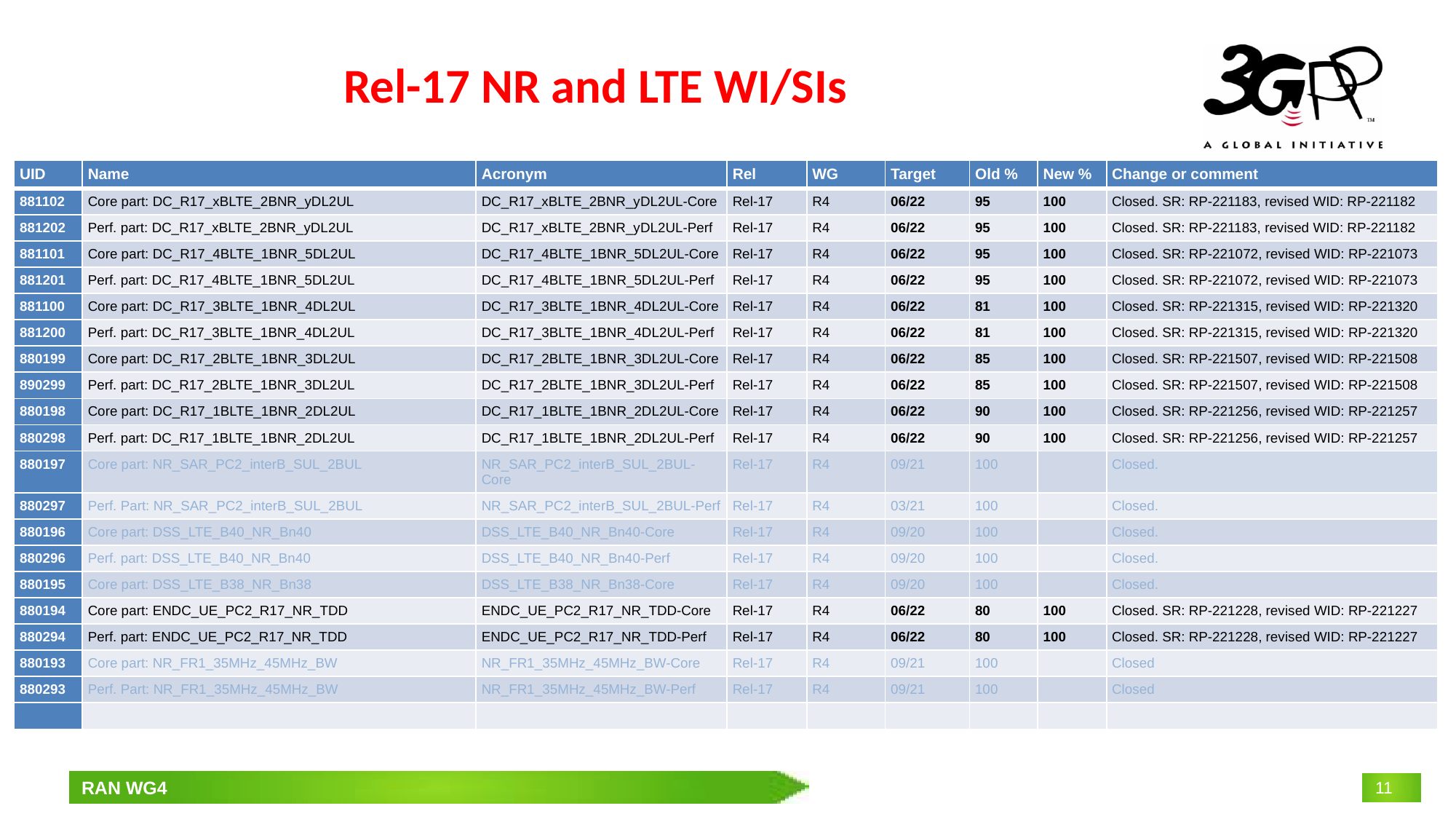

# Rel-17 NR and LTE WI/SIs
| UID | Name | Acronym | Rel | WG | Target | Old % | New % | Change or comment |
| --- | --- | --- | --- | --- | --- | --- | --- | --- |
| 881102 | Core part: DC\_R17\_xBLTE\_2BNR\_yDL2UL | DC\_R17\_xBLTE\_2BNR\_yDL2UL-Core | Rel-17 | R4 | 06/22 | 95 | 100 | Closed. SR: RP-221183, revised WID: RP-221182 |
| 881202 | Perf. part: DC\_R17\_xBLTE\_2BNR\_yDL2UL | DC\_R17\_xBLTE\_2BNR\_yDL2UL-Perf | Rel-17 | R4 | 06/22 | 95 | 100 | Closed. SR: RP-221183, revised WID: RP-221182 |
| 881101 | Core part: DC\_R17\_4BLTE\_1BNR\_5DL2UL | DC\_R17\_4BLTE\_1BNR\_5DL2UL-Core | Rel-17 | R4 | 06/22 | 95 | 100 | Closed. SR: RP-221072, revised WID: RP-221073 |
| 881201 | Perf. part: DC\_R17\_4BLTE\_1BNR\_5DL2UL | DC\_R17\_4BLTE\_1BNR\_5DL2UL-Perf | Rel-17 | R4 | 06/22 | 95 | 100 | Closed. SR: RP-221072, revised WID: RP-221073 |
| 881100 | Core part: DC\_R17\_3BLTE\_1BNR\_4DL2UL | DC\_R17\_3BLTE\_1BNR\_4DL2UL-Core | Rel-17 | R4 | 06/22 | 81 | 100 | Closed. SR: RP-221315, revised WID: RP-221320 |
| 881200 | Perf. part: DC\_R17\_3BLTE\_1BNR\_4DL2UL | DC\_R17\_3BLTE\_1BNR\_4DL2UL-Perf | Rel-17 | R4 | 06/22 | 81 | 100 | Closed. SR: RP-221315, revised WID: RP-221320 |
| 880199 | Core part: DC\_R17\_2BLTE\_1BNR\_3DL2UL | DC\_R17\_2BLTE\_1BNR\_3DL2UL-Core | Rel-17 | R4 | 06/22 | 85 | 100 | Closed. SR: RP-221507, revised WID: RP-221508 |
| 890299 | Perf. part: DC\_R17\_2BLTE\_1BNR\_3DL2UL | DC\_R17\_2BLTE\_1BNR\_3DL2UL-Perf | Rel-17 | R4 | 06/22 | 85 | 100 | Closed. SR: RP-221507, revised WID: RP-221508 |
| 880198 | Core part: DC\_R17\_1BLTE\_1BNR\_2DL2UL | DC\_R17\_1BLTE\_1BNR\_2DL2UL-Core | Rel-17 | R4 | 06/22 | 90 | 100 | Closed. SR: RP-221256, revised WID: RP-221257 |
| 880298 | Perf. part: DC\_R17\_1BLTE\_1BNR\_2DL2UL | DC\_R17\_1BLTE\_1BNR\_2DL2UL-Perf | Rel-17 | R4 | 06/22 | 90 | 100 | Closed. SR: RP-221256, revised WID: RP-221257 |
| 880197 | Core part: NR\_SAR\_PC2\_interB\_SUL\_2BUL | NR\_SAR\_PC2\_interB\_SUL\_2BUL-Core | Rel-17 | R4 | 09/21 | 100 |  | Closed. |
| 880297 | Perf. Part: NR\_SAR\_PC2\_interB\_SUL\_2BUL | NR\_SAR\_PC2\_interB\_SUL\_2BUL-Perf | Rel-17 | R4 | 03/21 | 100 |  | Closed. |
| 880196 | Core part: DSS\_LTE\_B40\_NR\_Bn40 | DSS\_LTE\_B40\_NR\_Bn40-Core | Rel-17 | R4 | 09/20 | 100 |  | Closed. |
| 880296 | Perf. part: DSS\_LTE\_B40\_NR\_Bn40 | DSS\_LTE\_B40\_NR\_Bn40-Perf | Rel-17 | R4 | 09/20 | 100 |  | Closed. |
| 880195 | Core part: DSS\_LTE\_B38\_NR\_Bn38 | DSS\_LTE\_B38\_NR\_Bn38-Core | Rel-17 | R4 | 09/20 | 100 |  | Closed. |
| 880194 | Core part: ENDC\_UE\_PC2\_R17\_NR\_TDD | ENDC\_UE\_PC2\_R17\_NR\_TDD-Core | Rel-17 | R4 | 06/22 | 80 | 100 | Closed. SR: RP-221228, revised WID: RP-221227 |
| 880294 | Perf. part: ENDC\_UE\_PC2\_R17\_NR\_TDD | ENDC\_UE\_PC2\_R17\_NR\_TDD-Perf | Rel-17 | R4 | 06/22 | 80 | 100 | Closed. SR: RP-221228, revised WID: RP-221227 |
| 880193 | Core part: NR\_FR1\_35MHz\_45MHz\_BW | NR\_FR1\_35MHz\_45MHz\_BW-Core | Rel-17 | R4 | 09/21 | 100 |  | Closed |
| 880293 | Perf. Part: NR\_FR1\_35MHz\_45MHz\_BW | NR\_FR1\_35MHz\_45MHz\_BW-Perf | Rel-17 | R4 | 09/21 | 100 |  | Closed |
|  |  |  |  |  |  |  |  |  |